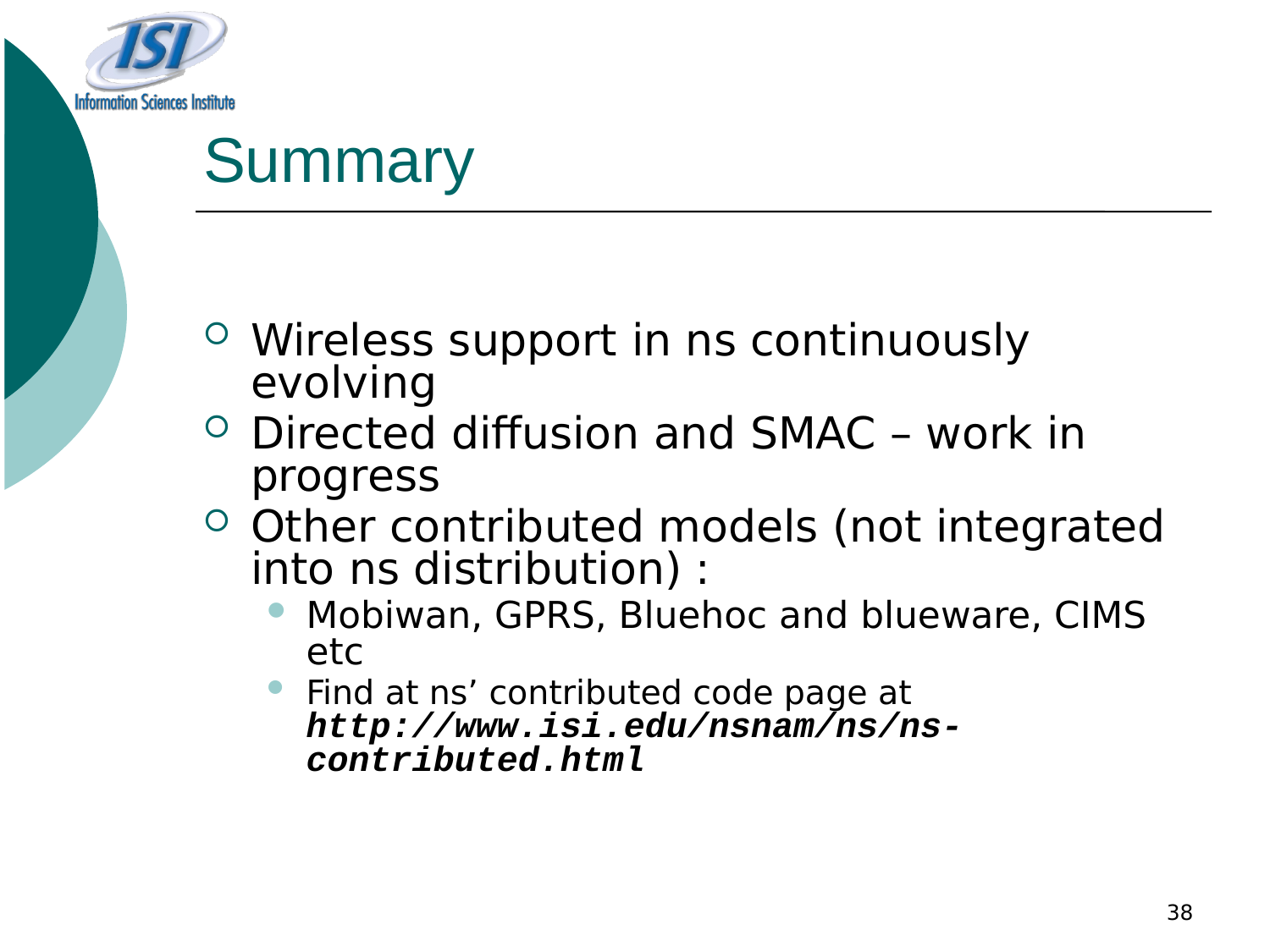

# Summary

Wireless support in ns continuously evolving
Directed diffusion and SMAC – work in progress
Other contributed models (not integrated into ns distribution) :
Mobiwan, GPRS, Bluehoc and blueware, CIMS etc
Find at ns’ contributed code page at http://www.isi.edu/nsnam/ns/ns-contributed.html
38